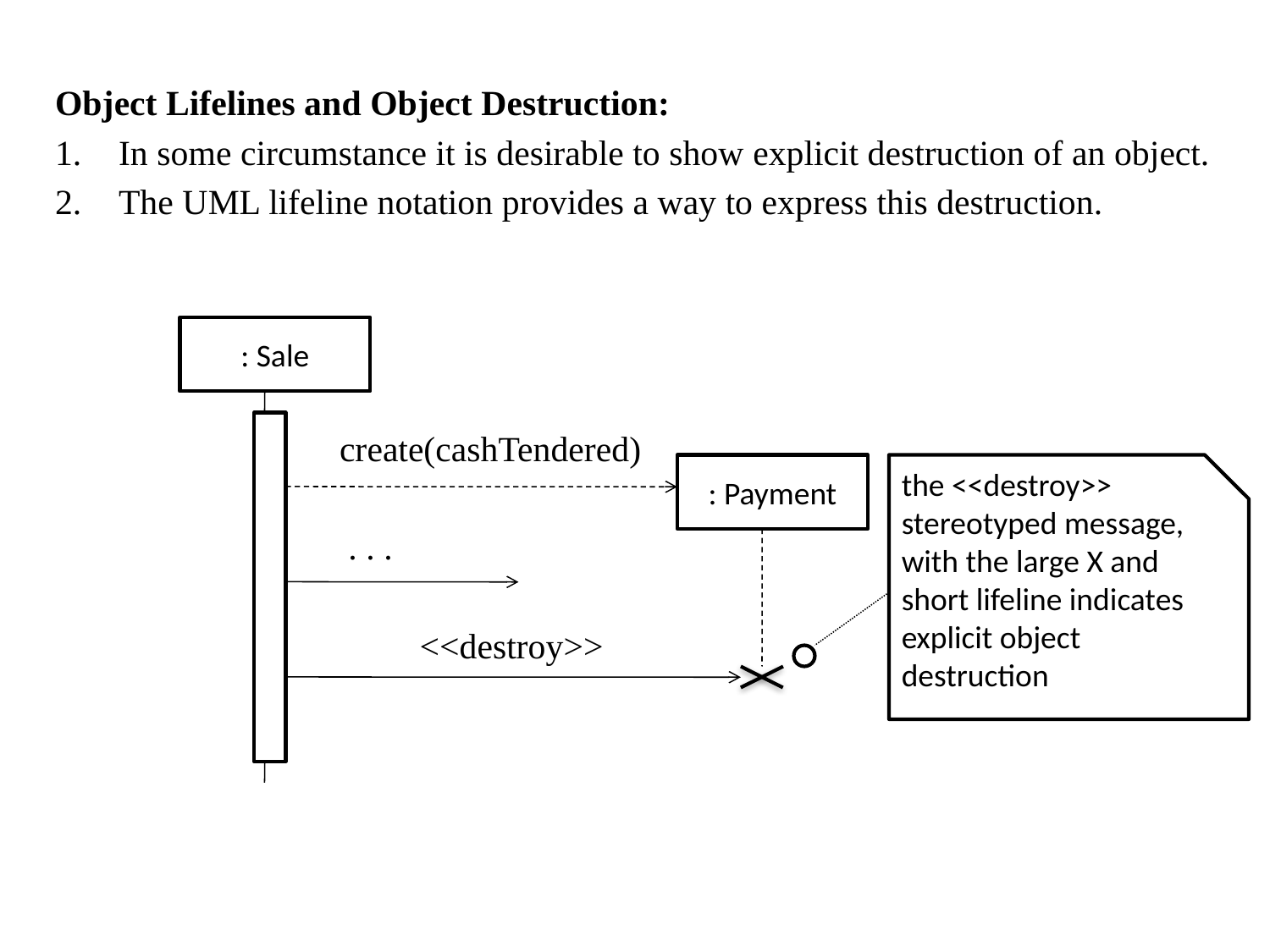

Object Lifelines and Object Destruction:
In some circumstance it is desirable to show explicit destruction of an object.
The UML lifeline notation provides a way to express this destruction.

                                create(cashTendered)

                                 . . .

                                         <<destroy>>

: Sale

: Payment
the <<destroy>> stereotyped message, with the large X and short lifeline indicates explicit object destruction